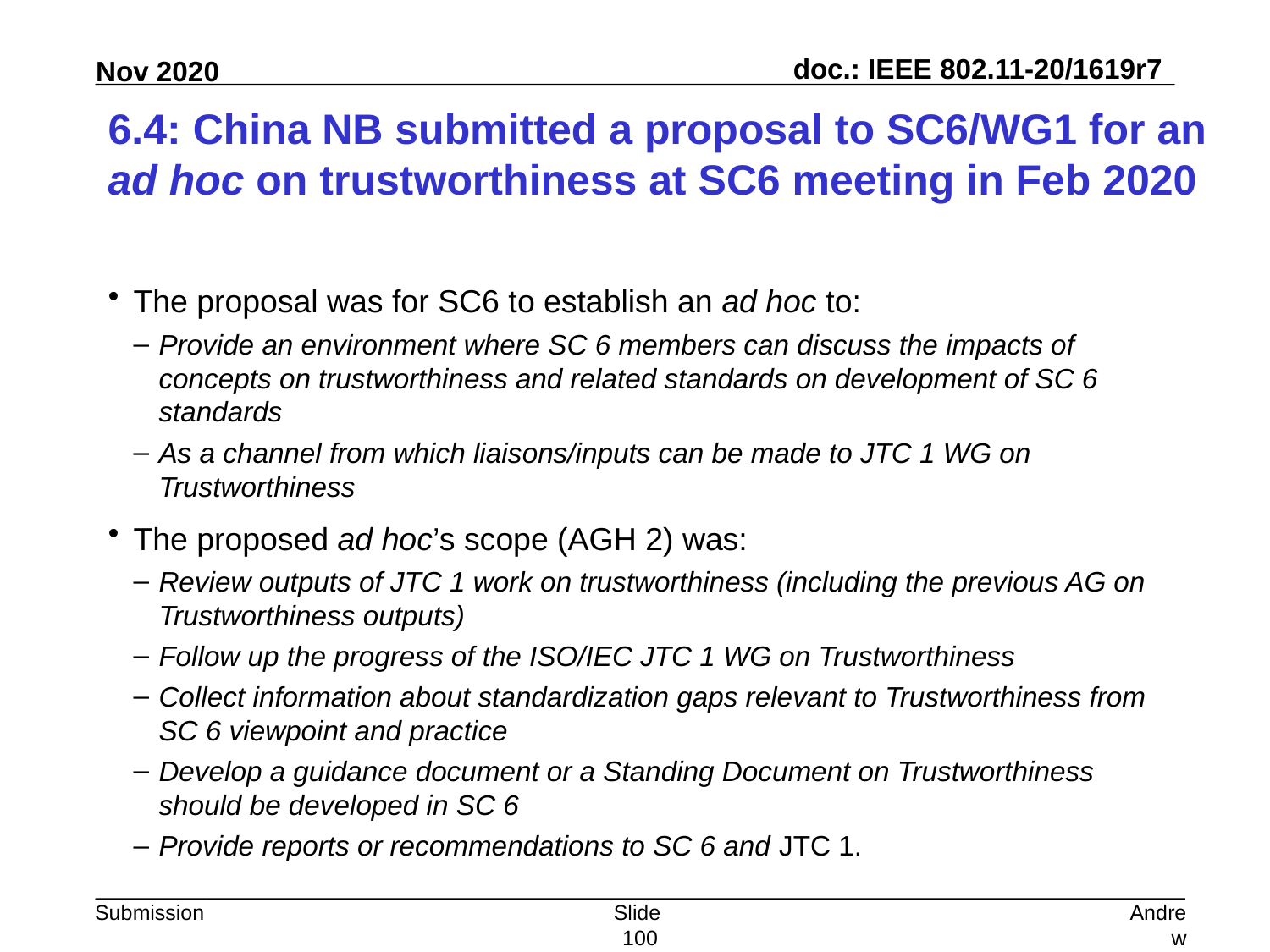

# 6.4: China NB submitted a proposal to SC6/WG1 for an ad hoc on trustworthiness at SC6 meeting in Feb 2020
The proposal was for SC6 to establish an ad hoc to:
Provide an environment where SC 6 members can discuss the impacts of concepts on trustworthiness and related standards on development of SC 6 standards
As a channel from which liaisons/inputs can be made to JTC 1 WG on Trustworthiness
The proposed ad hoc’s scope (AGH 2) was:
Review outputs of JTC 1 work on trustworthiness (including the previous AG on Trustworthiness outputs)
Follow up the progress of the ISO/IEC JTC 1 WG on Trustworthiness
Collect information about standardization gaps relevant to Trustworthiness from SC 6 viewpoint and practice
Develop a guidance document or a Standing Document on Trustworthiness should be developed in SC 6
Provide reports or recommendations to SC 6 and JTC 1.
Slide 100
Andrew Myles, Cisco